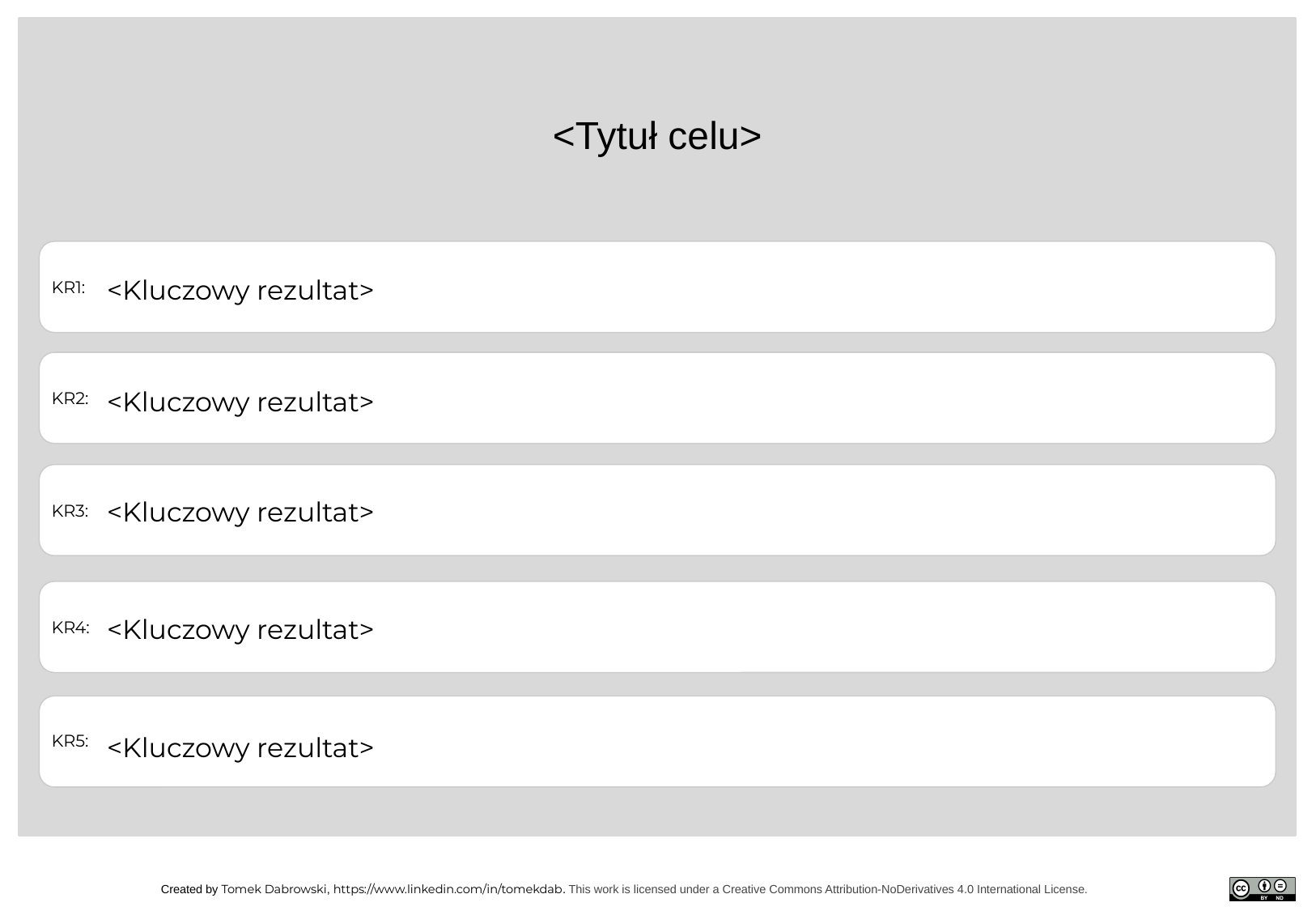

# <Tytuł celu>
<Kluczowy rezultat>
<Kluczowy rezultat>
<Kluczowy rezultat>
<Kluczowy rezultat>
<Kluczowy rezultat>